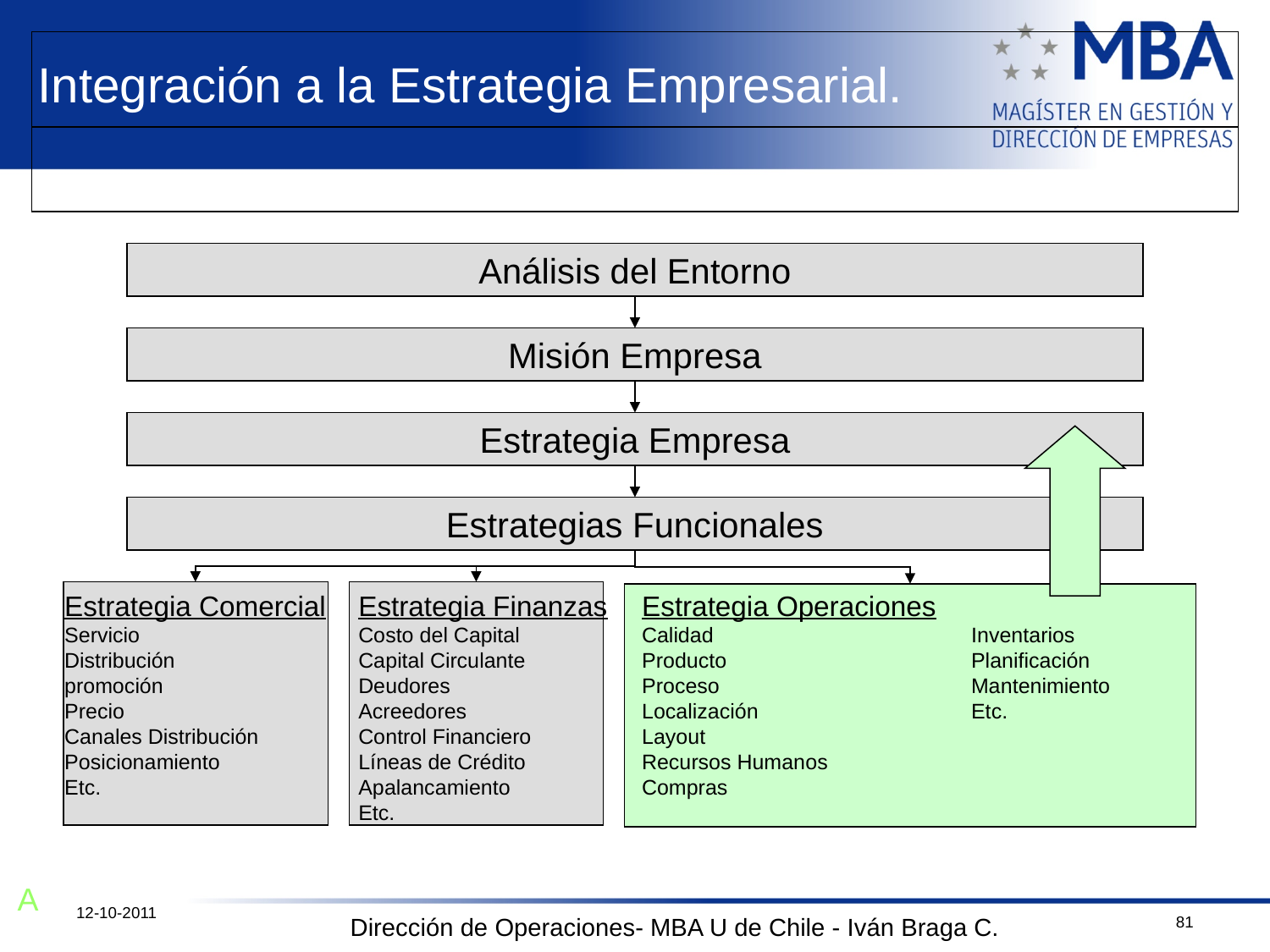

# Integración a la Estrategia Empresarial.

Análisis del Entorno
Misión Empresa
Estrategia Empresa

Estrategias Funcionales

Estrategia Comercial
Servicio
Distribución
promoción
Precio
Canales Distribución
Posicionamiento
Etc.

Estrategia Finanzas
Costo del Capital
Capital Circulante
Deudores
Acreedores
Control Financiero
Líneas de Crédito
Apalancamiento
Etc.
Estrategia Operaciones
Calidad
Producto
Proceso
Localización
Layout
Recursos Humanos
Compras

Inventarios
Planificación
Mantenimiento
Etc.

A
12-10-2011

81